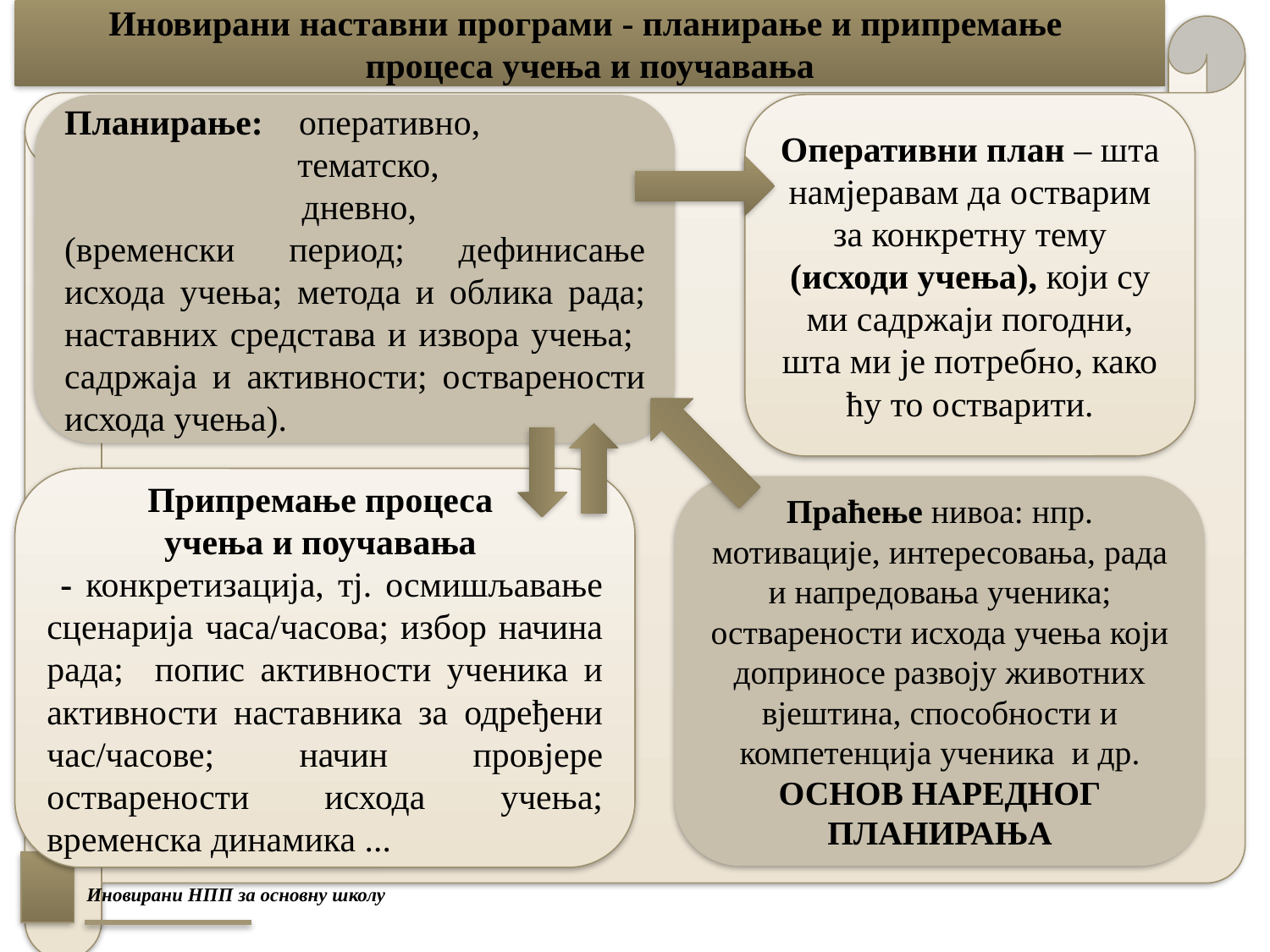

# Иновирани наставни програми - планирање и припремање процеса учења и поучавања

Оперативни план – шта намјеравам да остварим за конкретну тему (исходи учења), који су ми садржаји погодни, шта ми је потребно, како ћу то остварити.
Планирање:    оперативно,
    тематско,
 дневно,
(временски период; дефинисање исхода учења; метода и облика рада; наставних средстава и извора учења;  садржаја и активности; остварености исхода учења).

Припремање процеса
учења и поучавања
 - конкретизација, тј. осмишљавање сценарија часа/часова; избор начина рада;  попис активности ученика и активности наставника за одређени час/часове; начин провјере остварености исхода учења; временска динамика ...
Праћење нивоа: нпр. мотивације, интересовања, рада и напредовања ученика; остварености исхода учења који доприносе развоју животних вјештина, способности и компетенција ученика  и др.
ОСНОВ НАРЕДНОГ ПЛАНИРАЊА

Иновирани НПП за основну школу